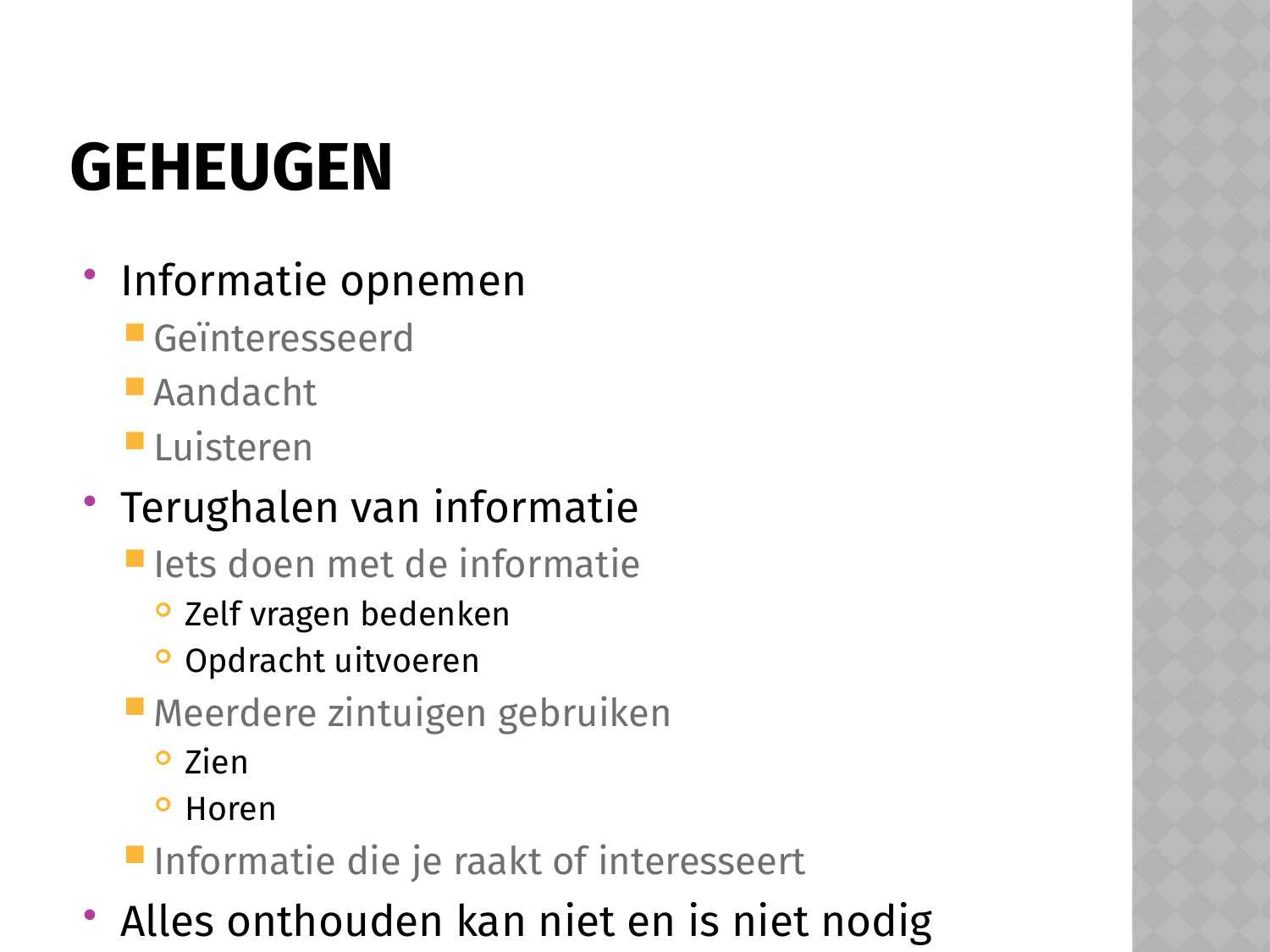

# Geheugen
Informatie opnemen
Geïnteresseerd
Aandacht
Luisteren
Terughalen van informatie
Iets doen met de informatie
Zelf vragen bedenken
Opdracht uitvoeren
Meerdere zintuigen gebruiken
Zien
Horen
Informatie die je raakt of interesseert
Alles onthouden kan niet en is niet nodig